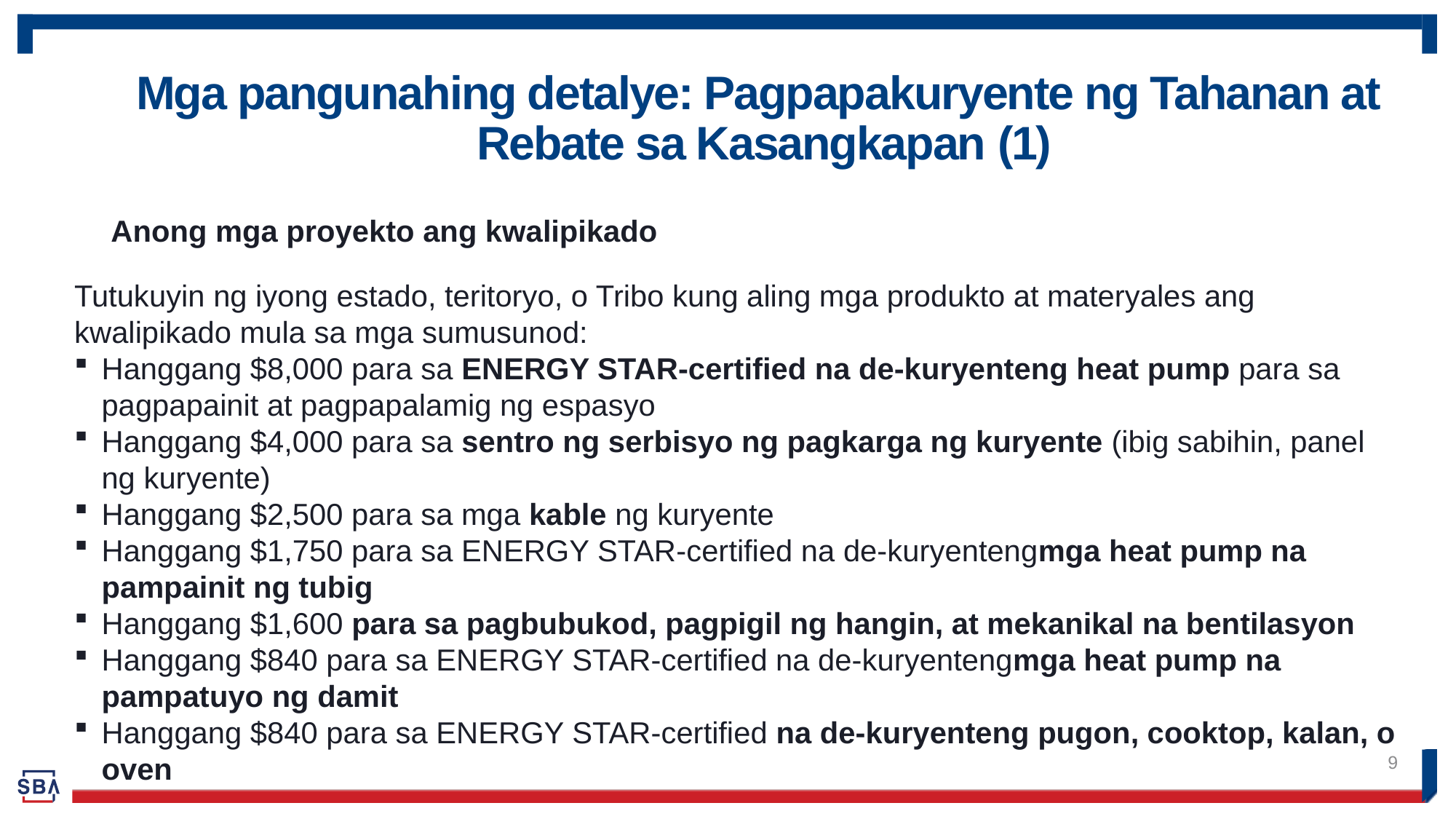

# Mga pangunahing detalye: Pagpapakuryente ng Tahanan at Rebate sa Kasangkapan (1)
Anong mga proyekto ang kwalipikado

Tutukuyin ng iyong estado, teritoryo, o Tribo kung aling mga produkto at materyales ang kwalipikado mula sa mga sumusunod:
Hanggang $8,000 para sa ENERGY STAR-certified na de-kuryenteng heat pump para sa pagpapainit at pagpapalamig ng espasyo
Hanggang $4,000 para sa sentro ng serbisyo ng pagkarga ng kuryente (ibig sabihin, panel ng kuryente)
Hanggang $2,500 para sa mga kable ng kuryente
Hanggang $1,750 para sa ENERGY STAR-certified na de-kuryentengmga heat pump na pampainit ng tubig
Hanggang $1,600 para sa pagbubukod, pagpigil ng hangin, at mekanikal na bentilasyon
Hanggang $840 para sa ENERGY STAR-certified na de-kuryentengmga heat pump na pampatuyo ng damit
Hanggang $840 para sa ENERGY STAR-certified na de-kuryenteng pugon, cooktop, kalan, o oven

9